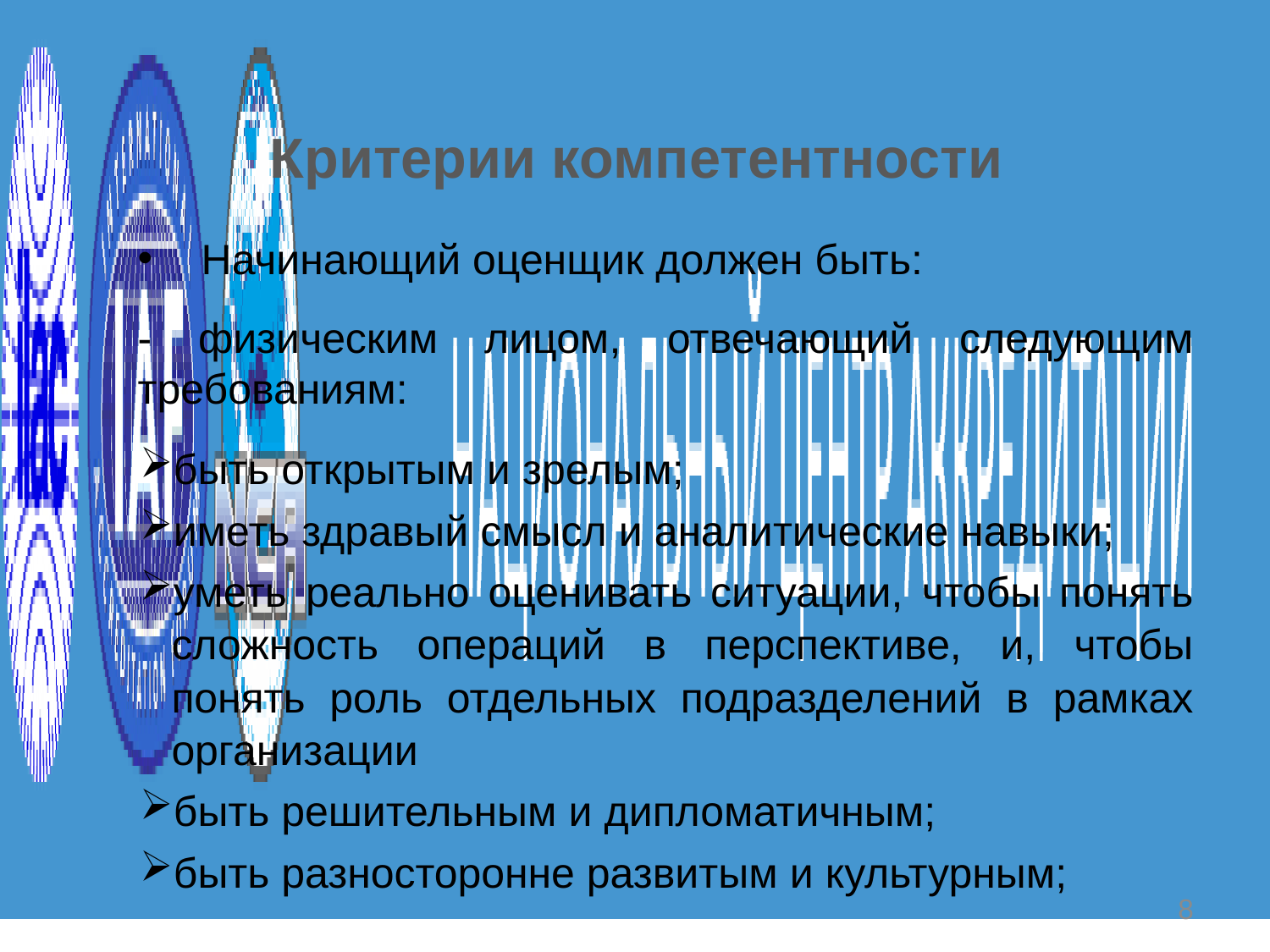

# Критерии компетентности
Начинающий оценщик должен быть:
- физическим лицом, отвечающий следующим требованиям:
быть открытым и зрелым;
иметь здравый смысл и аналитические навыки;
уметь реально оценивать ситуации, чтобы понять сложность операций в перспективе, и, чтобы понять роль отдельных подразделений в рамках организации
быть решительным и дипломатичным;
быть разносторонне развитым и культурным;

8